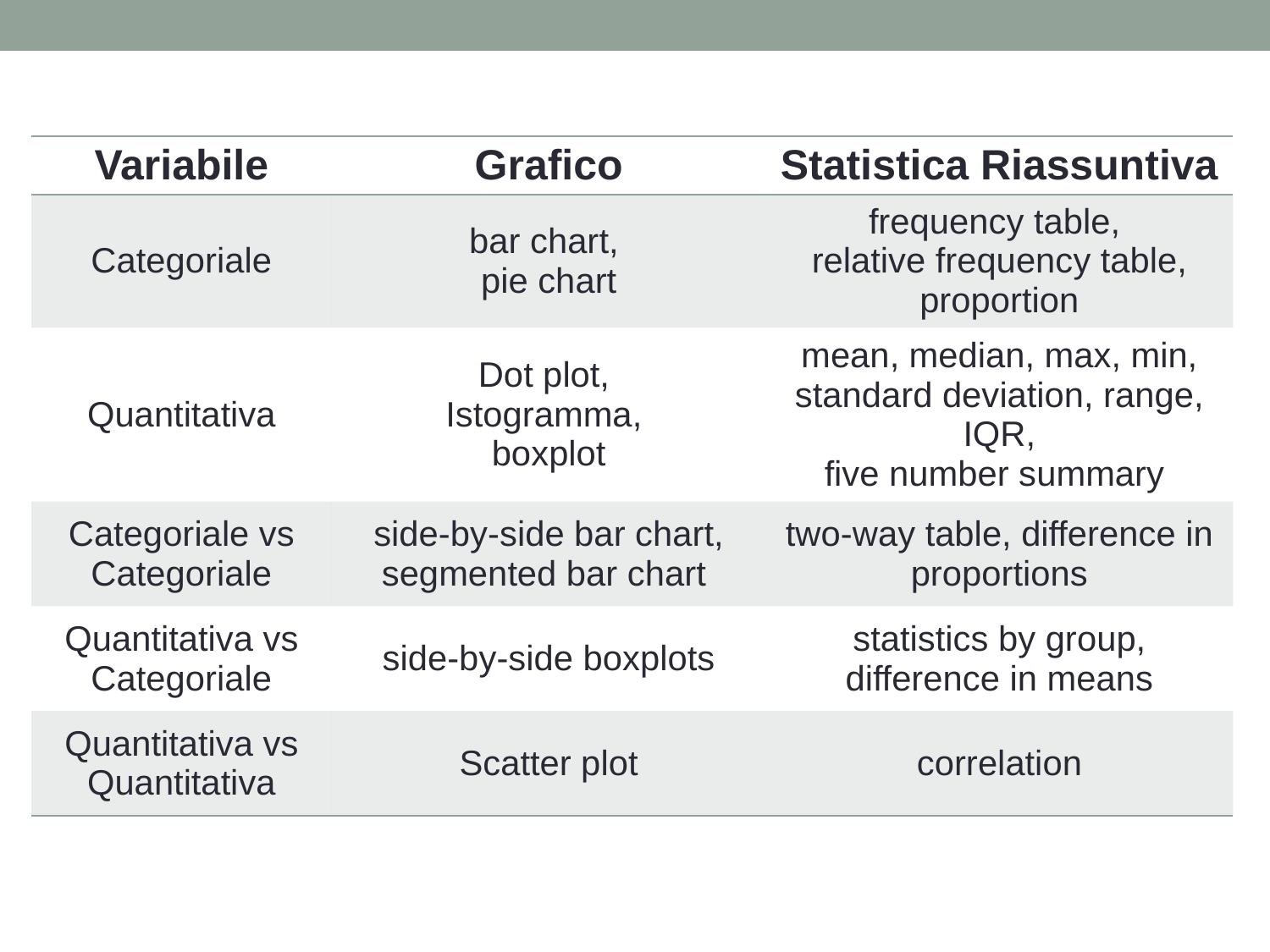

| Variabile | Grafico | Statistica Riassuntiva |
| --- | --- | --- |
| Categoriale | bar chart, pie chart | frequency table, relative frequency table, proportion |
| Quantitativa | Dot plot, Istogramma, boxplot | mean, median, max, min, standard deviation, range, IQR, five number summary |
| Categoriale vs Categoriale | side-by-side bar chart, segmented bar chart | two-way table, difference in proportions |
| Quantitativa vs Categoriale | side-by-side boxplots | statistics by group, difference in means |
| Quantitativa vs Quantitativa | Scatter plot | correlation |